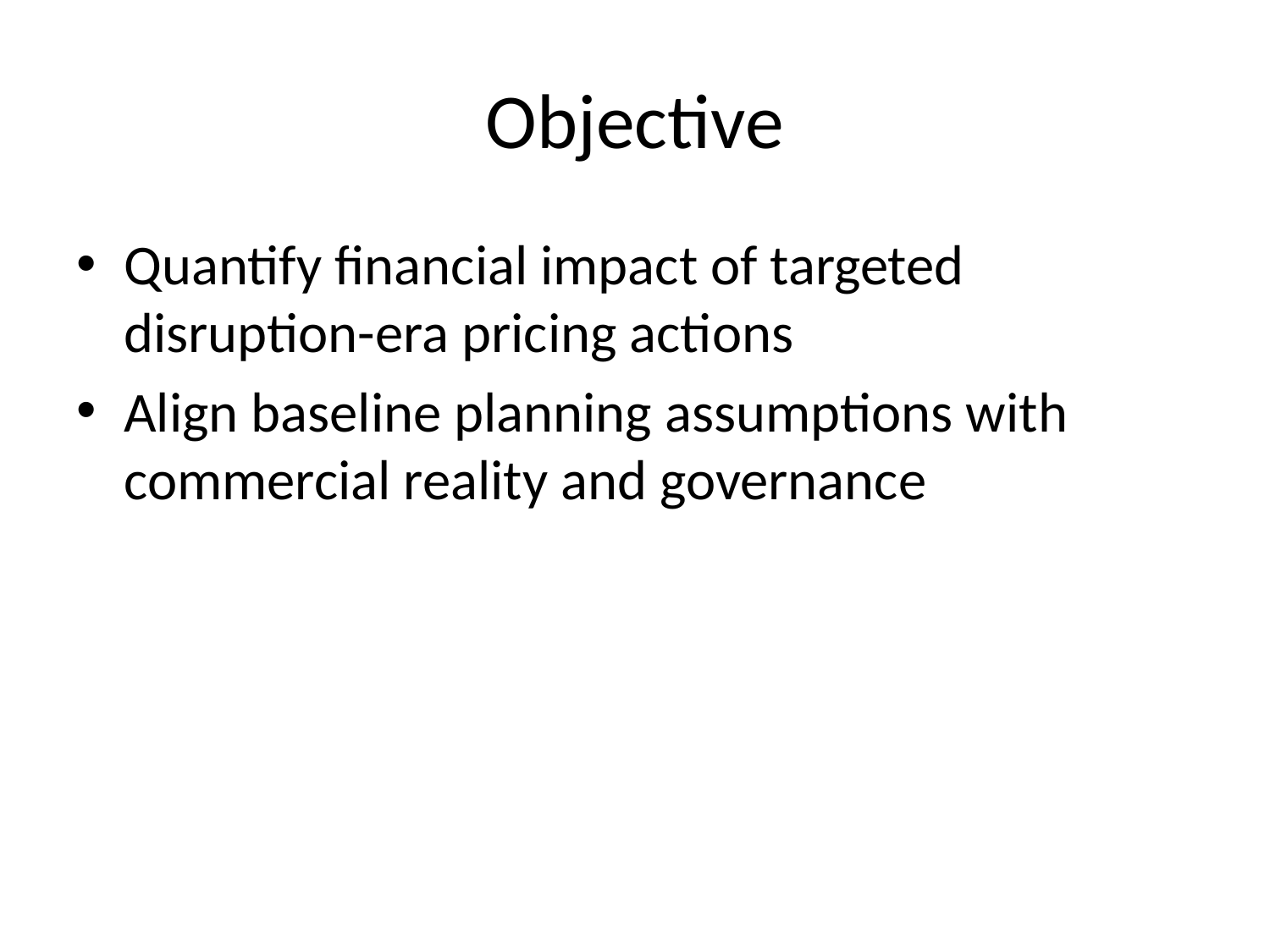

# Objective
Quantify financial impact of targeted disruption-era pricing actions
Align baseline planning assumptions with commercial reality and governance